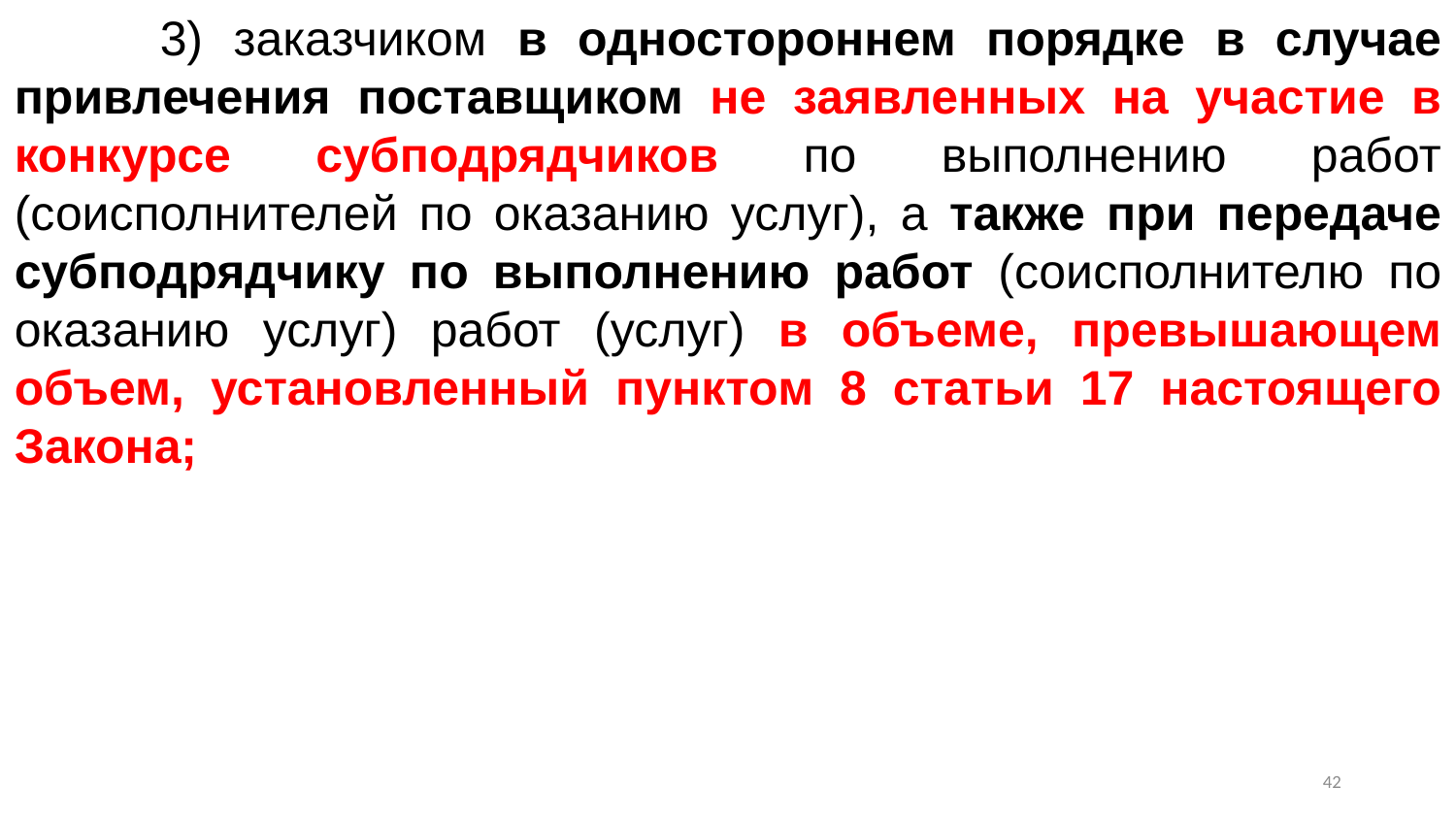

3) заказчиком в одностороннем порядке в случае привлечения поставщиком не заявленных на участие в конкурсе субподрядчиков по выполнению работ (соисполнителей по оказанию услуг), а также при передаче субподрядчику по выполнению работ (соисполнителю по оказанию услуг) работ (услуг) в объеме, превышающем объем, установленный пунктом 8 статьи 17 настоящего Закона;
42